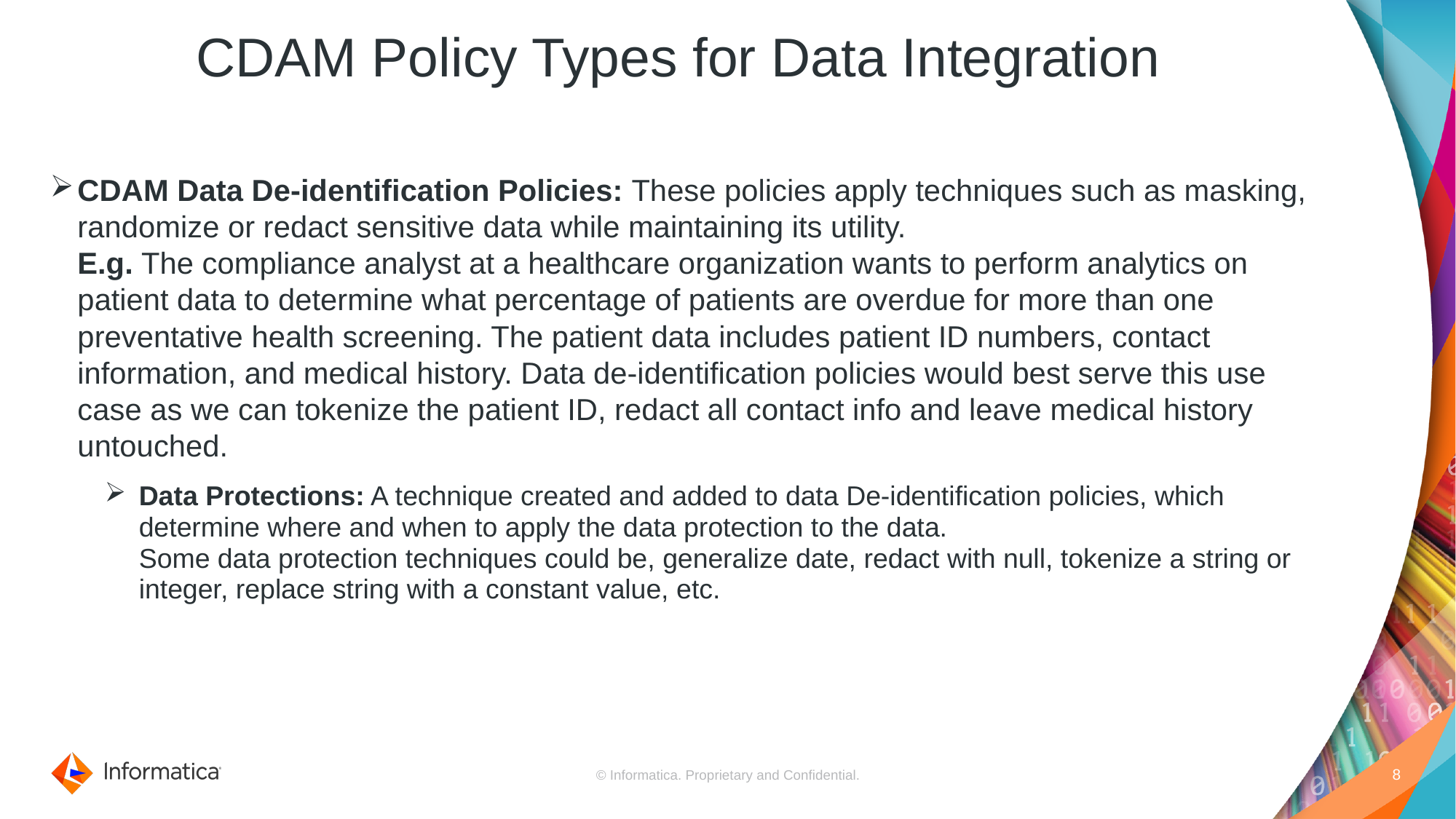

# CDAM Policy Types for Data Integration
CDAM Data De-identification Policies: These policies apply techniques such as masking, randomize or redact sensitive data while maintaining its utility.
E.g. The compliance analyst at a healthcare organization wants to perform analytics on patient data to determine what percentage of patients are overdue for more than one preventative health screening. The patient data includes patient ID numbers, contact information, and medical history. Data de-identification policies would best serve this use case as we can tokenize the patient ID, redact all contact info and leave medical history untouched.
Data Protections: A technique created and added to data De-identification policies, which determine where and when to apply the data protection to the data.
Some data protection techniques could be, generalize date, redact with null, tokenize a string or integer, replace string with a constant value, etc.